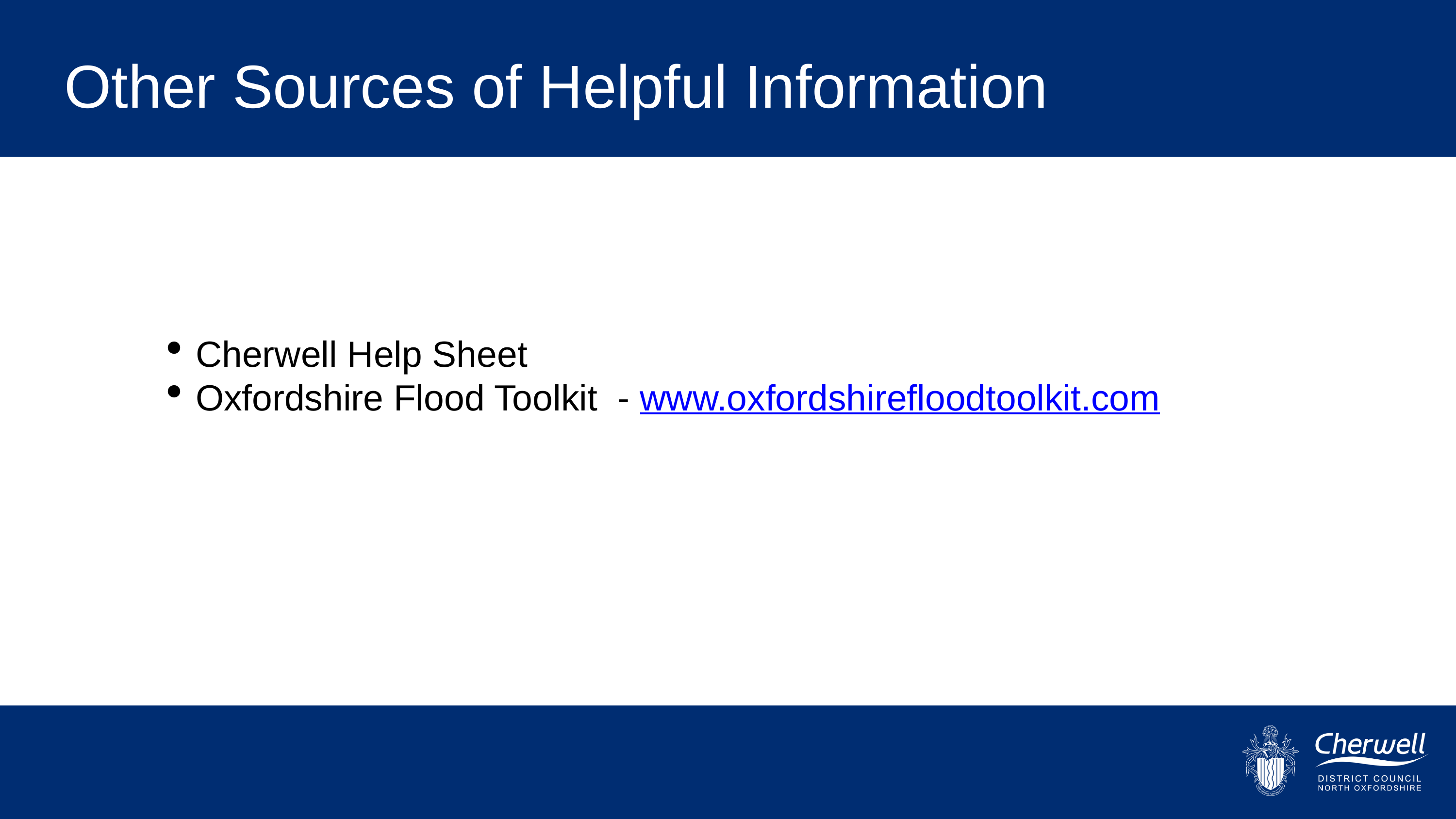

Other Sources of Helpful Information
Cherwell Help Sheet
Oxfordshire Flood Toolkit  - www.oxfordshirefloodtoolkit.com